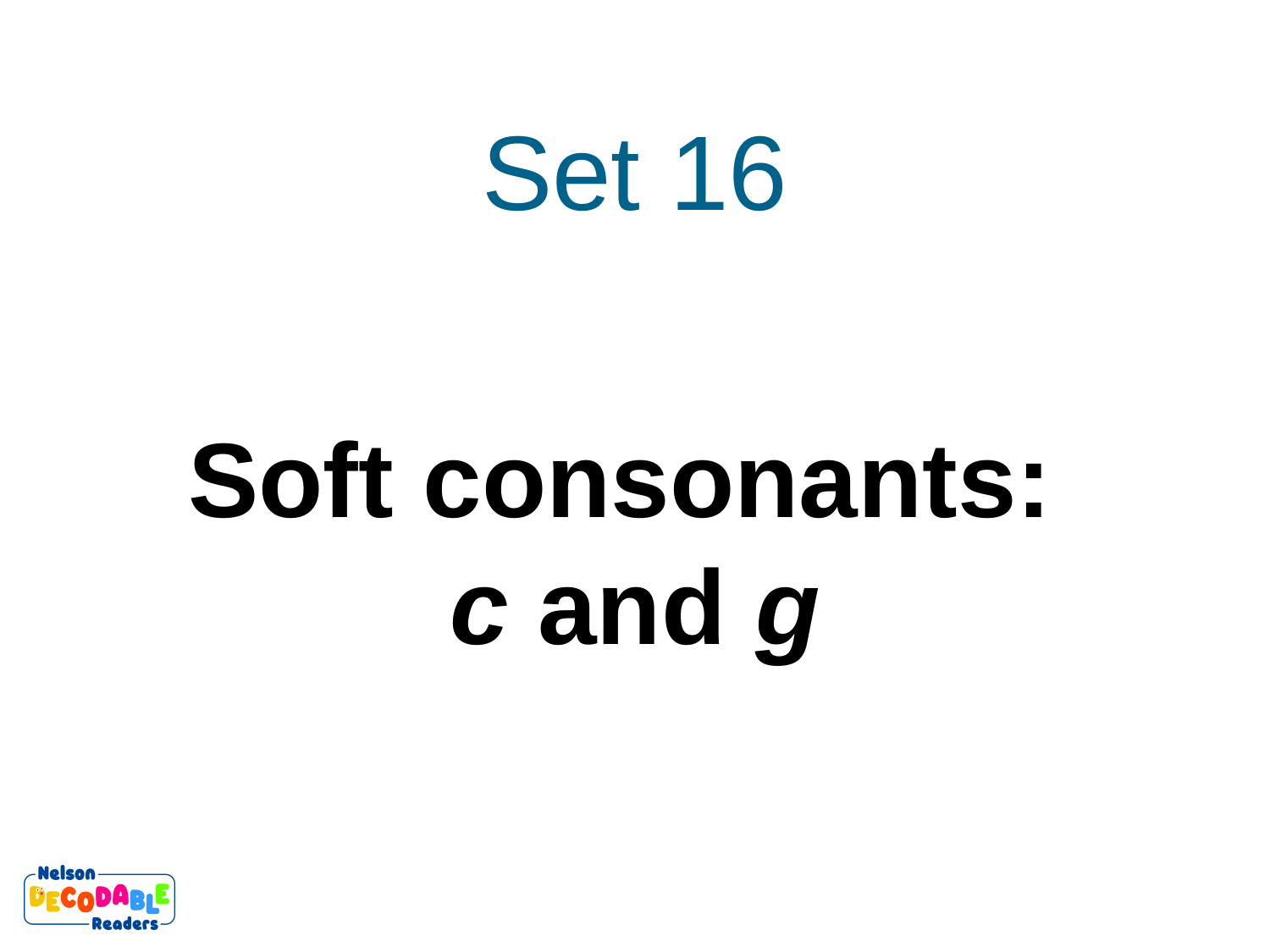

Set 16
Soft consonants:
c and g